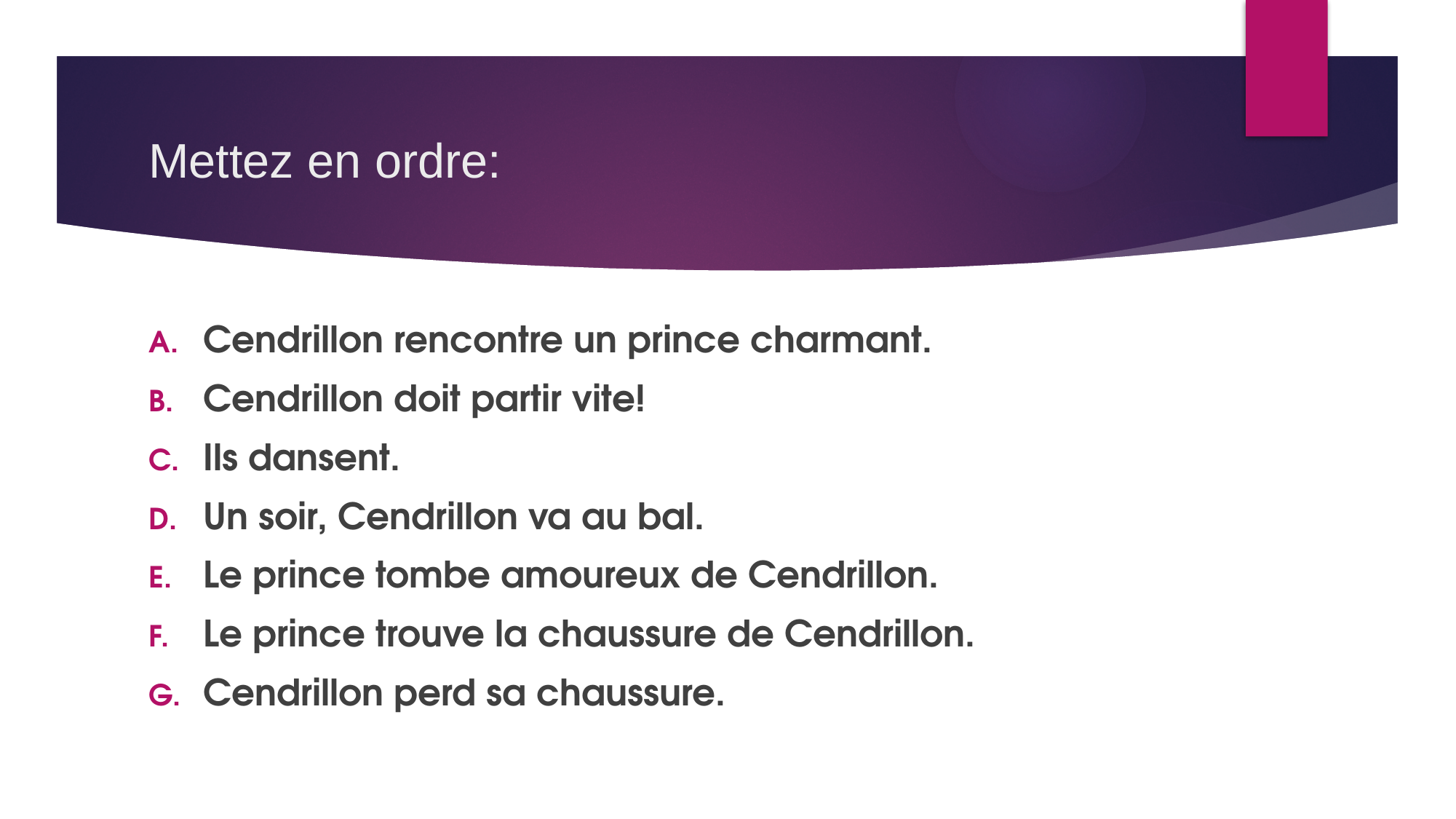

# Mettez en ordre:
Cendrillon rencontre un prince charmant.
Cendrillon doit partir vite!
Ils dansent.
Un soir, Cendrillon va au bal.
Le prince tombe amoureux de Cendrillon.
Le prince trouve la chaussure de Cendrillon.
Cendrillon perd sa chaussure.